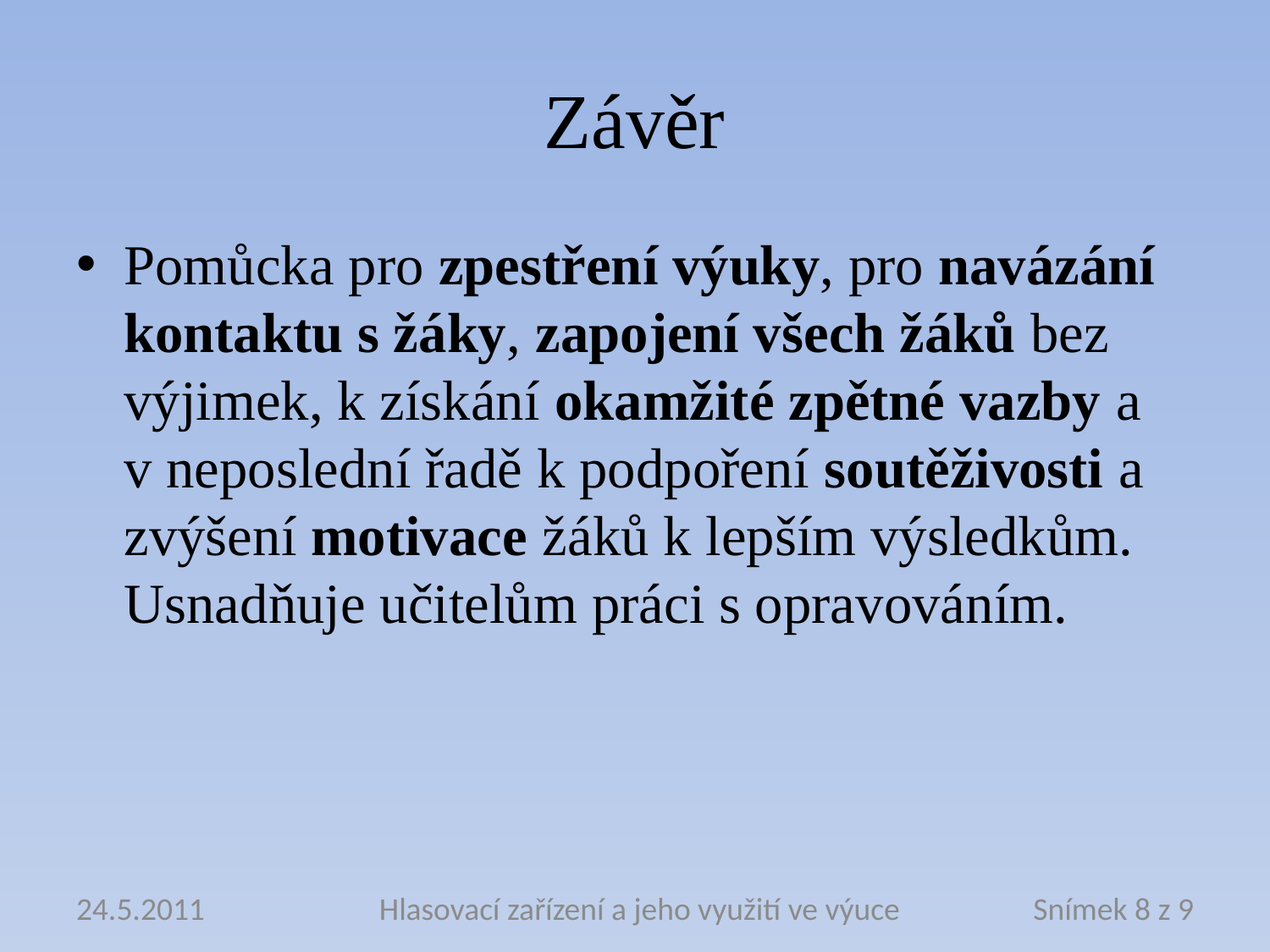

# Závěr
Pomůcka pro zpestření výuky, pro navázání kontaktu s žáky, zapojení všech žáků bez výjimek, k získání okamžité zpětné vazby a v neposlední řadě k podpoření soutěživosti a zvýšení motivace žáků k lepším výsledkům. Usnadňuje učitelům práci s opravováním.

24.5.2011
Hlasovací zařízení a jeho využití ve výuce
Snímek 8 z 9